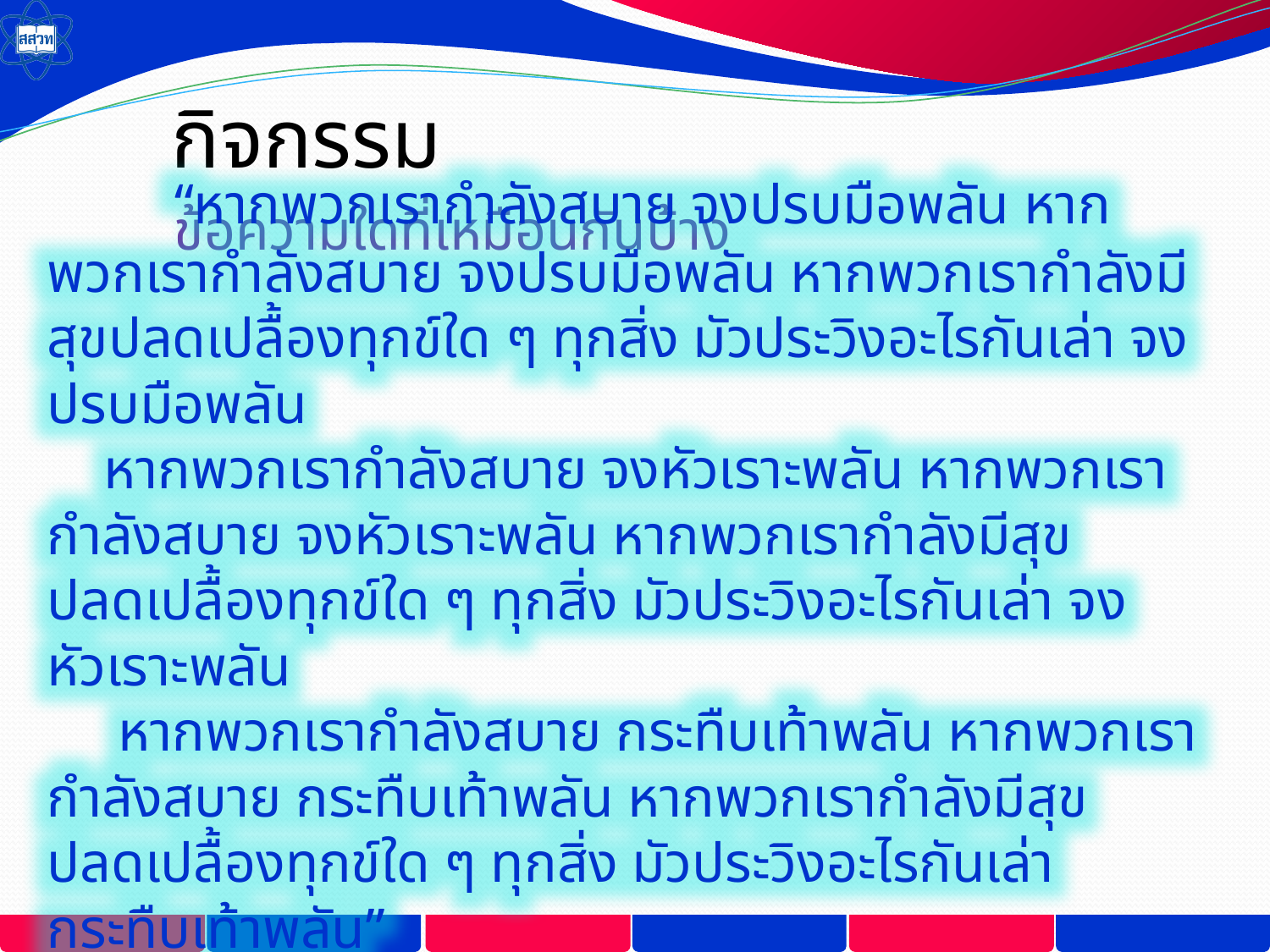

กิจกรรม
	ข้อความใดที่เหมือนกันบ้าง
	“หากพวกเรากำลังสบาย จงปรบมือพลัน หากพวกเรากำลังสบาย จงปรบมือพลัน หากพวกเรากำลังมีสุขปลดเปลื้องทุกข์ใด ๆ ทุกสิ่ง มัวประวิงอะไรกันเล่า จงปรบมือพลัน
    หากพวกเรากำลังสบาย จงหัวเราะพลัน หากพวกเรากำลังสบาย จงหัวเราะพลัน หากพวกเรากำลังมีสุขปลดเปลื้องทุกข์ใด ๆ ทุกสิ่ง มัวประวิงอะไรกันเล่า จงหัวเราะพลัน
     หากพวกเรากำลังสบาย กระทืบเท้าพลัน หากพวกเรากำลังสบาย กระทืบเท้าพลัน หากพวกเรากำลังมีสุขปลดเปลื้องทุกข์ใด ๆ ทุกสิ่ง มัวประวิงอะไรกันเล่า กระทืบเท้าพลัน”